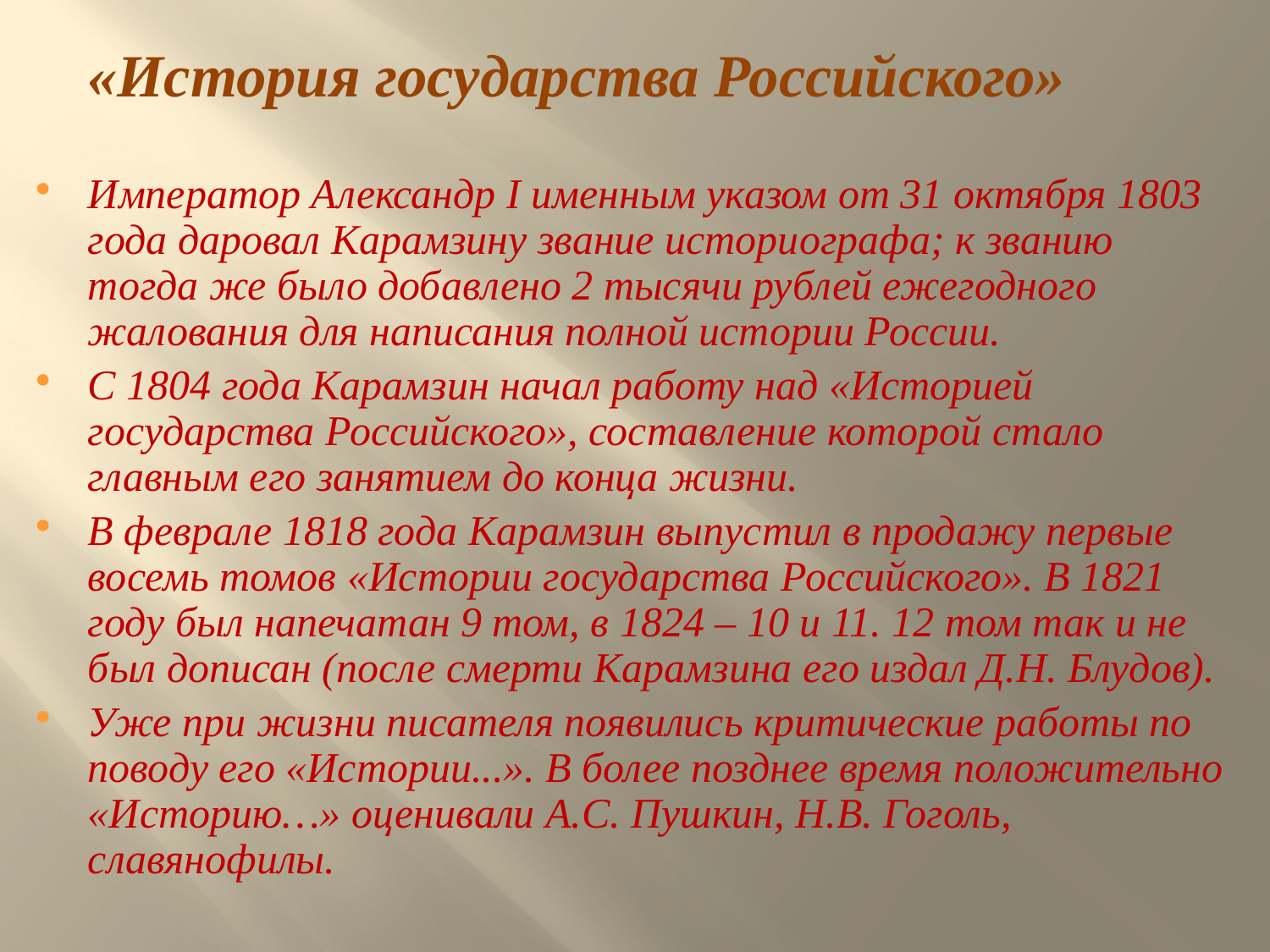

«История государства Российского»
Император Александр I именным указом от 31 октября 1803 года даровал Карамзину звание историографа; к званию  тогда же было добавлено 2 тысячи рублей ежегодного жалования для написания полной истории России.
С 1804 года Карамзин начал работу над «Историей государства Российского», составление которой стало главным его занятием до конца жизни.
В феврале 1818 года Карамзин выпустил в продажу первые восемь томов «Истории государства Российского». В 1821 году был напечатан 9 том, в 1824 – 10 и 11. 12 том так и не был дописан (после смерти Карамзина его издал Д.Н. Блудов).
Уже при жизни писателя появились критические работы по поводу его «Истории...». В более позднее время положительно «Историю…» оценивали А.С. Пушкин, Н.В. Гоголь, славянофилы.